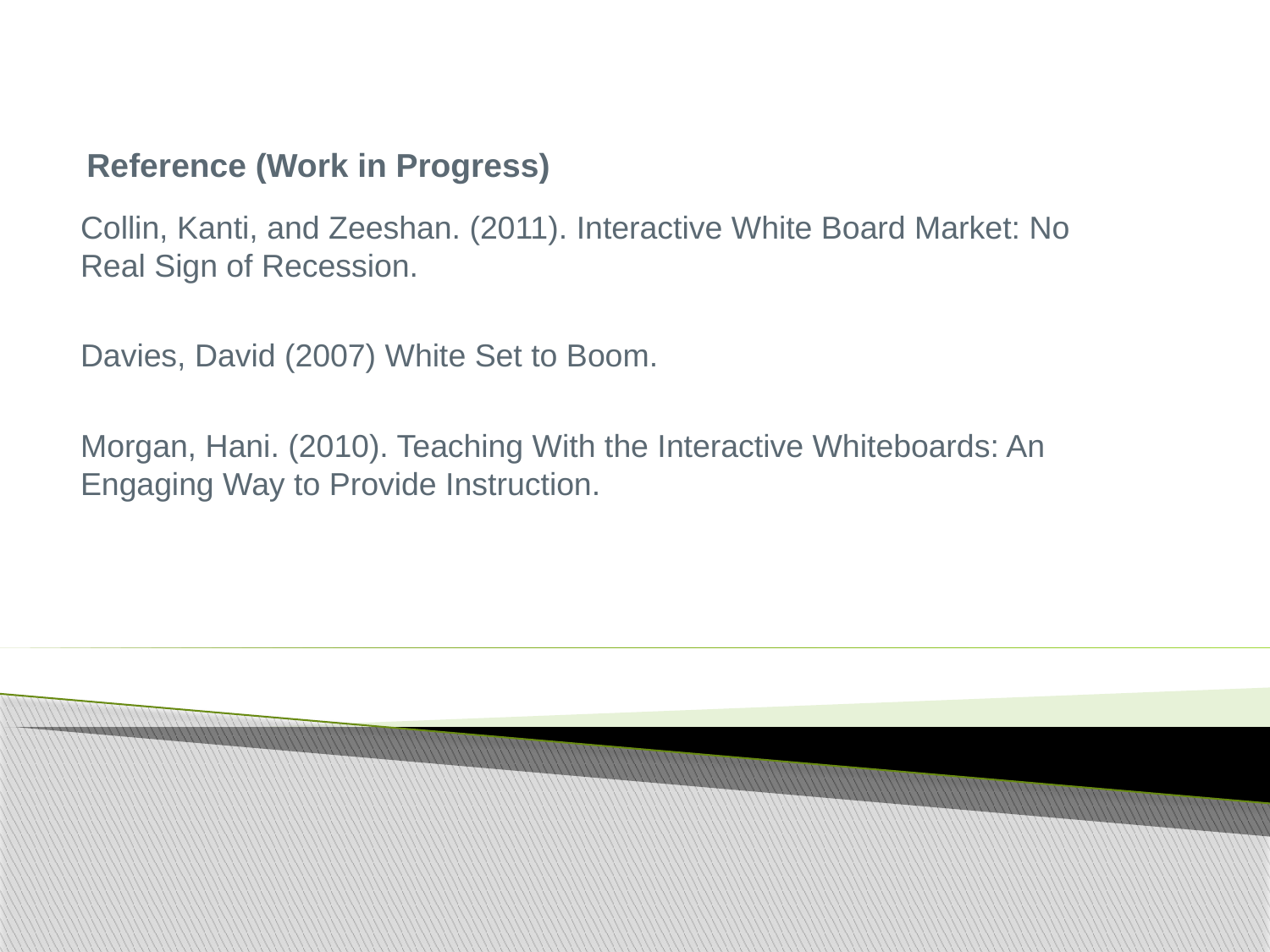

# Reference (Work in Progress)
Collin, Kanti, and Zeeshan. (2011). Interactive White Board Market: No Real Sign of Recession.

Davies, David (2007) White Set to Boom.

Morgan, Hani. (2010). Teaching With the Interactive Whiteboards: An Engaging Way to Provide Instruction.